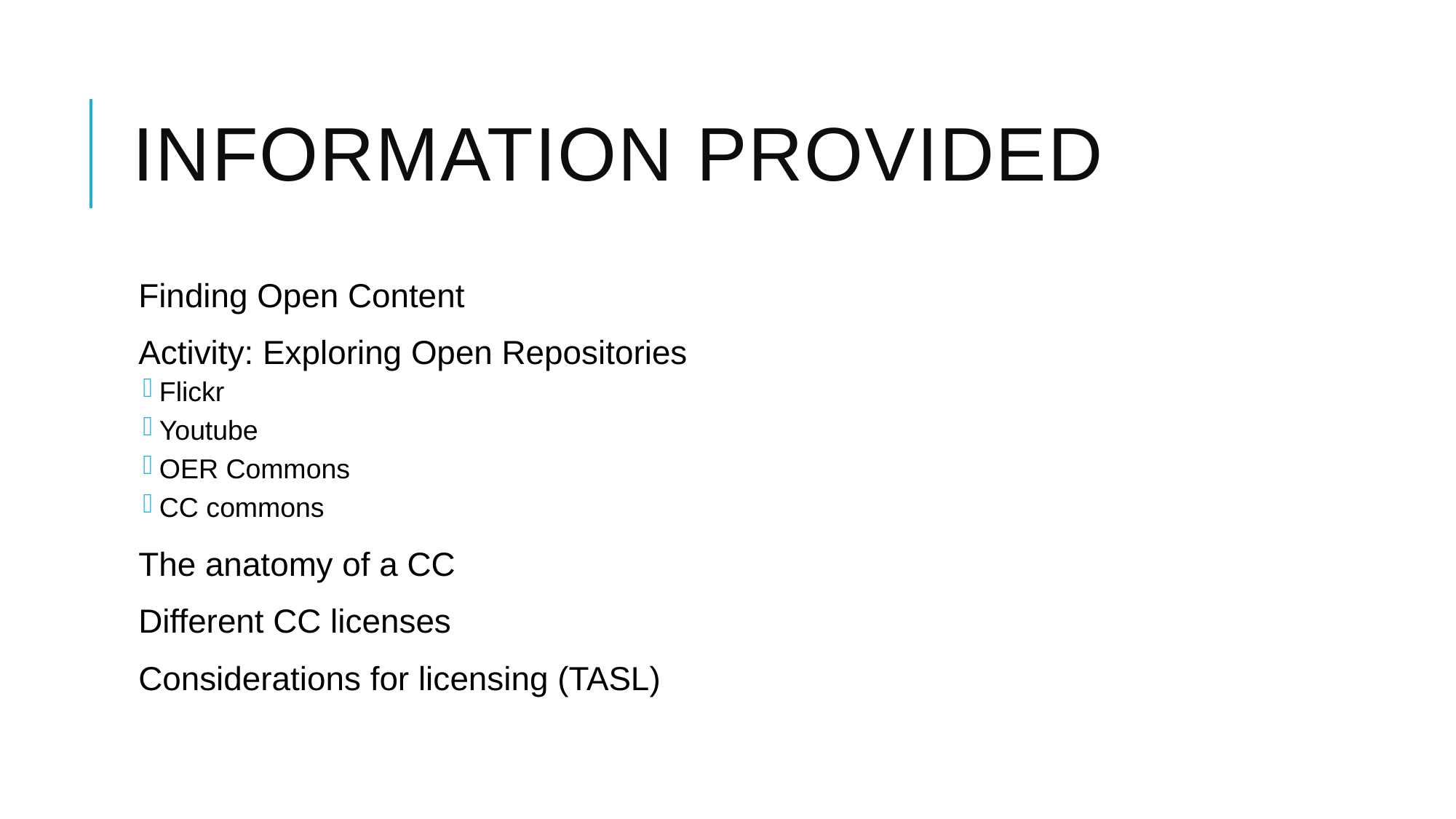

# Information Provided
Finding Open Content
Activity: Exploring Open Repositories
Flickr
Youtube
OER Commons
CC commons
The anatomy of a CC
Different CC licenses
Considerations for licensing (TASL)